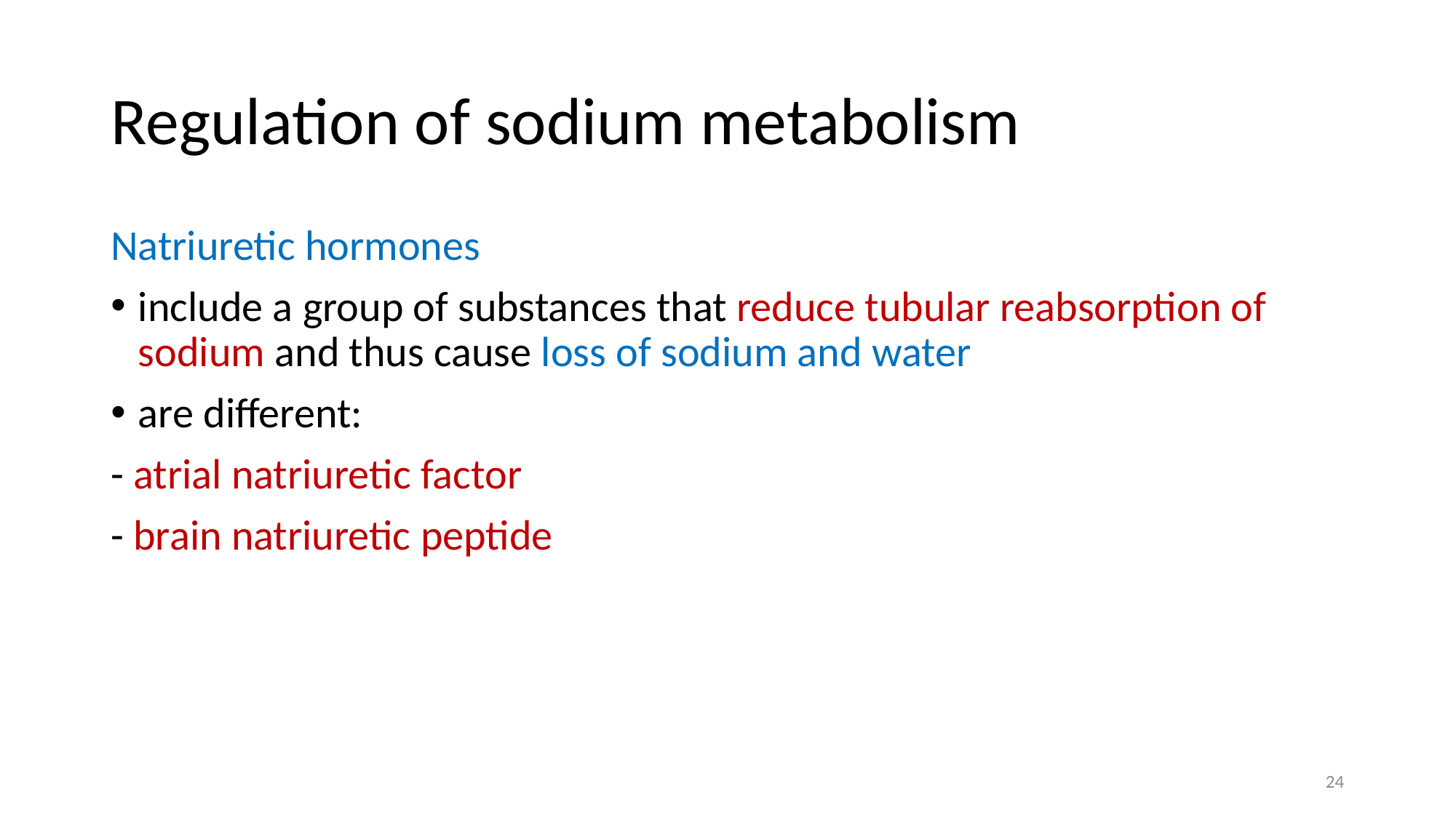

# Regulation of sodium metabolism
Natriuretic hormones
include a group of substances that reduce tubular reabsorption of sodium and thus cause loss of sodium and water
are different:
- atrial natriuretic factor
- brain natriuretic peptide

24